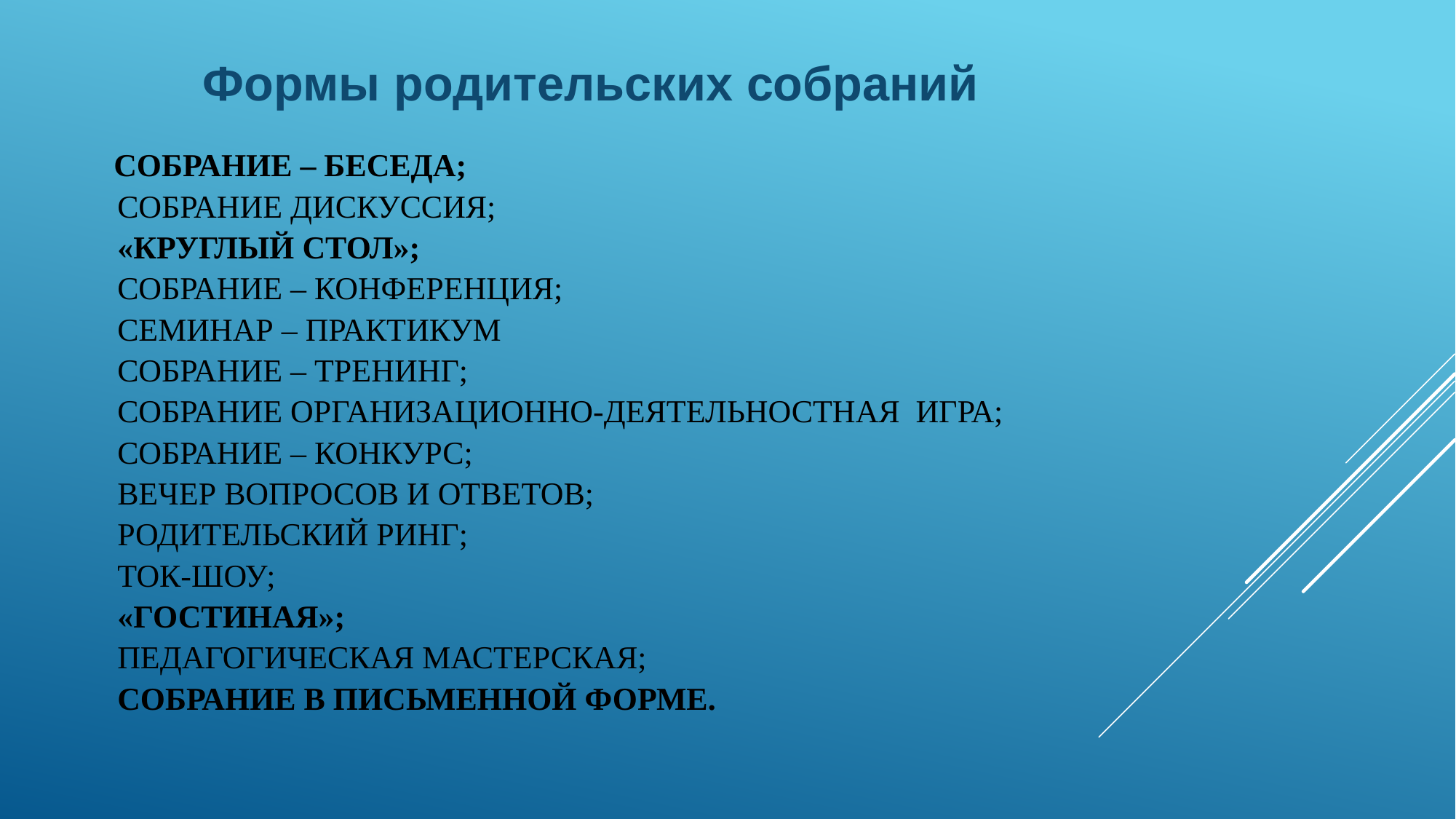

Формы родительских собраний
# Собрание – беседа; Собрание дискуссия; «Круглый стол»; Собрание – конференция; Семинар – практикум Собрание – тренинг; Собрание организационно-деятельностная  игра; Собрание – конкурс; Вечер вопросов и ответов; Родительский ринг; Ток-шоу; «Гостиная»; Педагогическая мастерская; Собрание в письменной форме.